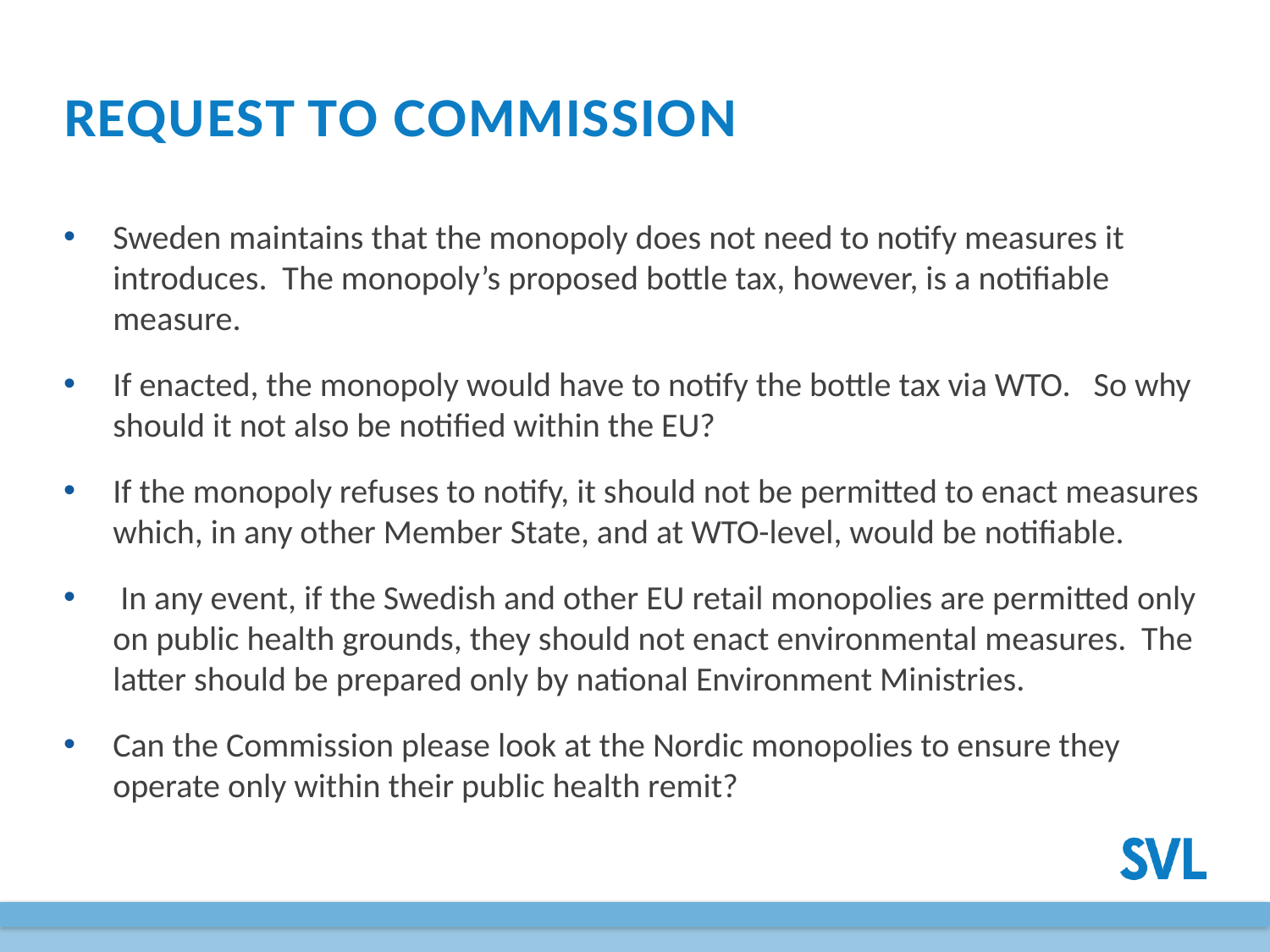

Request to commission
Sweden maintains that the monopoly does not need to notify measures it introduces.  The monopoly’s proposed bottle tax, however, is a notifiable measure.
If enacted, the monopoly would have to notify the bottle tax via WTO.   So why should it not also be notified within the EU?
If the monopoly refuses to notify, it should not be permitted to enact measures which, in any other Member State, and at WTO-level, would be notifiable.
 In any event, if the Swedish and other EU retail monopolies are permitted only on public health grounds, they should not enact environmental measures.  The latter should be prepared only by national Environment Ministries.
Can the Commission please look at the Nordic monopolies to ensure they operate only within their public health remit?